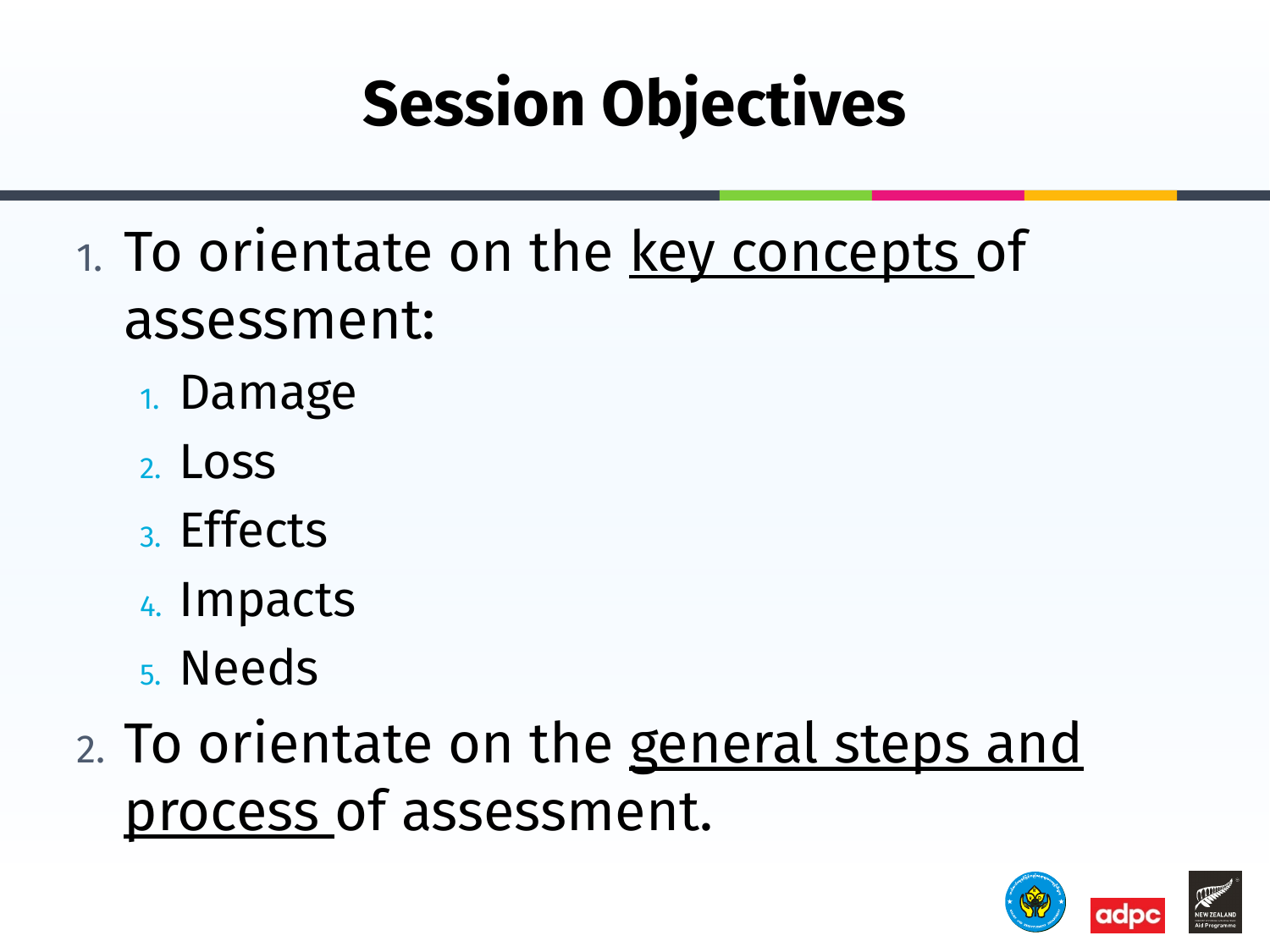

# Session Objectives
To orientate on the key concepts of assessment:
Damage
Loss
Effects
Impacts
Needs
To orientate on the general steps and process of assessment.